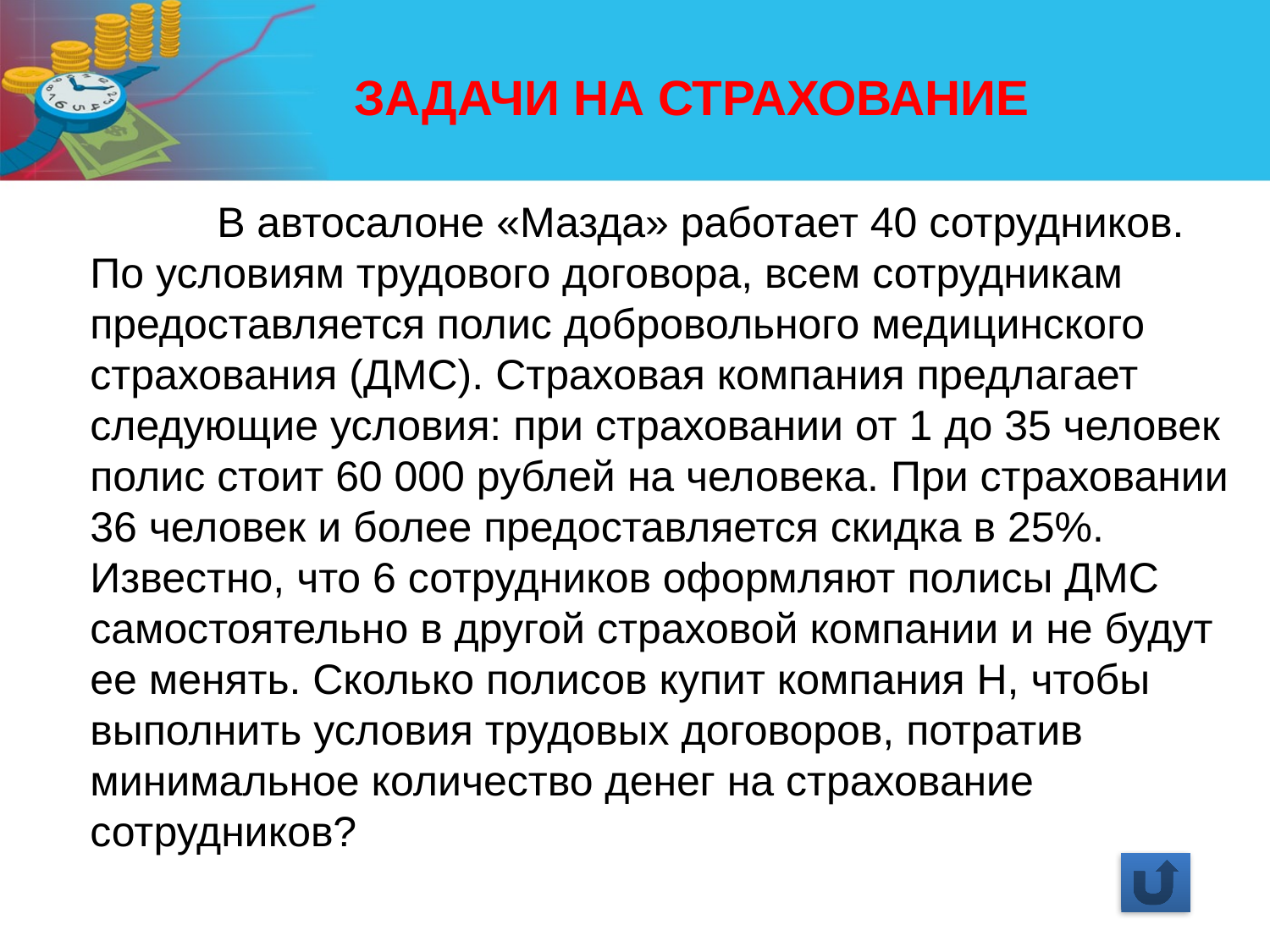

ЗАДАЧИ НА СТРАХОВАНИЕ
		В автосалоне «Мазда» работает 40 сотрудников. По условиям трудового договора, всем сотрудникам предоставляется полис добровольного медицинского страхования (ДМС). Страховая компания предлагает следующие условия: при страховании от 1 до 35 человек полис стоит 60 000 рублей на человека. При страховании 36 человек и более предоставляется скидка в 25%. Известно, что 6 сотрудников оформляют полисы ДМС самостоятельно в другой страховой компании и не будут ее менять. Сколько полисов купит компания Н, чтобы выполнить условия трудовых договоров, потратив минимальное количество денег на страхование сотрудников?